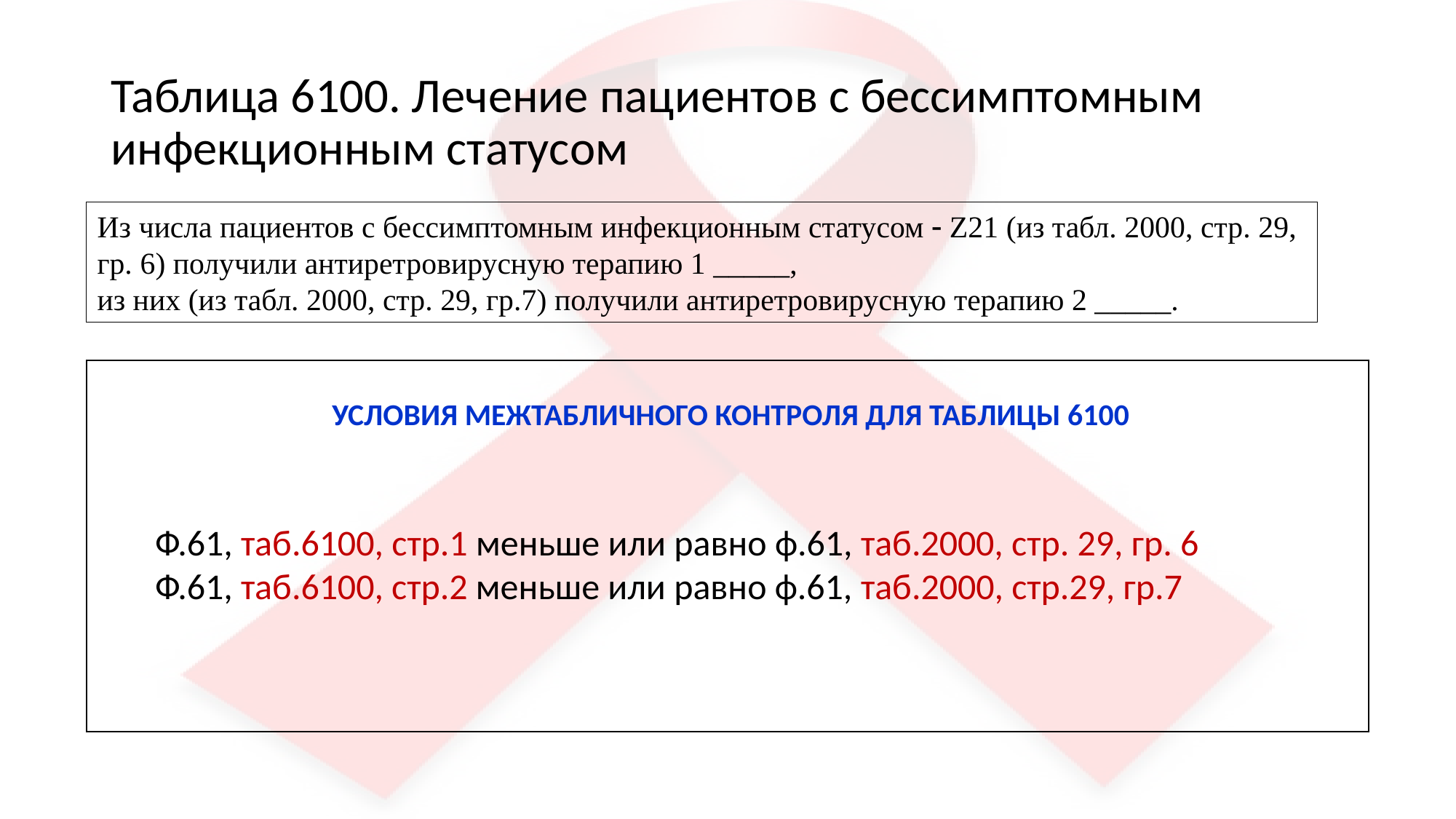

# Таблица 6100. Лечение пациентов с бессимптомным инфекционным статусом
Из числа пациентов с бессимптомным инфекционным статусом − Z21 (из табл. 2000, стр. 29, гр. 6) получили антиретровирусную терапию 1 _____,
из них (из табл. 2000, стр. 29, гр.7) получили антиретровирусную терапию 2 _____.

УСЛОВИЯ МЕЖТАБЛИЧНОГО КОНТРОЛЯ ДЛЯ ТАБЛИЦЫ 6100
Ф.61, таб.6100, стр.1 меньше или равно ф.61, таб.2000, стр. 29, гр. 6
Ф.61, таб.6100, стр.2 меньше или равно ф.61, таб.2000, стр.29, гр.7